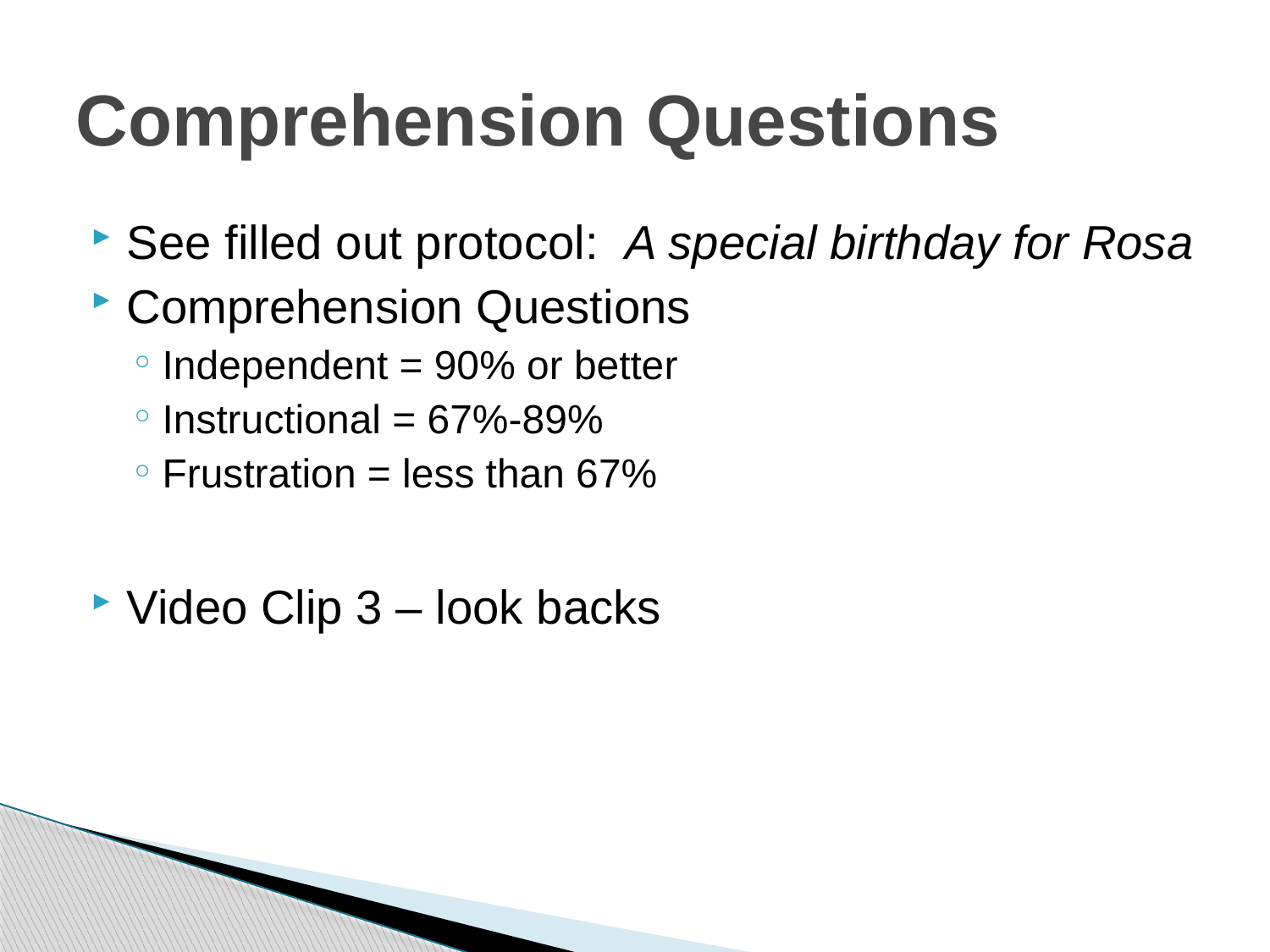

# Comprehension Questions
See filled out protocol:  A special birthday for Rosa
Comprehension Questions
Independent = 90% or better
Instructional = 67%-89%
Frustration = less than 67%

Video Clip 3 – look backs